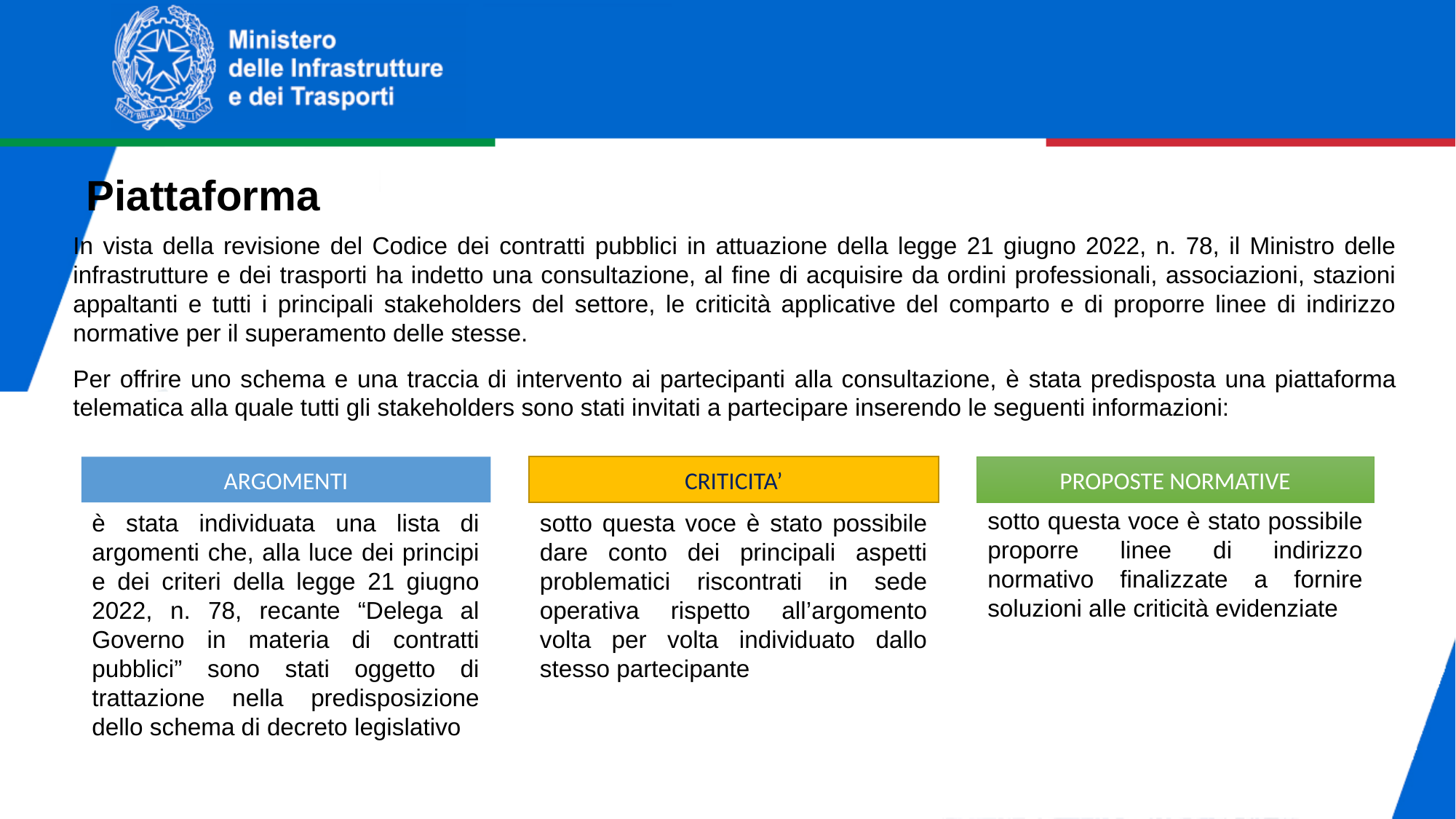

Piattaforma
In vista della revisione del Codice dei contratti pubblici in attuazione della legge 21 giugno 2022, n. 78, il Ministro delle infrastrutture e dei trasporti ha indetto una consultazione, al fine di acquisire da ordini professionali, associazioni, stazioni appaltanti e tutti i principali stakeholders del settore, le criticità applicative del comparto e di proporre linee di indirizzo normative per il superamento delle stesse.
Per offrire uno schema e una traccia di intervento ai partecipanti alla consultazione, è stata predisposta una piattaforma telematica alla quale tutti gli stakeholders sono stati invitati a partecipare inserendo le seguenti informazioni:
ARGOMENTI
CRITICITA’
PROPOSTE NORMATIVE
sotto questa voce è stato possibile proporre linee di indirizzo normativo finalizzate a fornire soluzioni alle criticità evidenziate
è stata individuata una lista di argomenti che, alla luce dei principi e dei criteri della legge 21 giugno 2022, n. 78, recante “Delega al Governo in materia di contratti pubblici” sono stati oggetto di trattazione nella predisposizione dello schema di decreto legislativo
sotto questa voce è stato possibile dare conto dei principali aspetti problematici riscontrati in sede operativa rispetto all’argomento volta per volta individuato dallo stesso partecipante